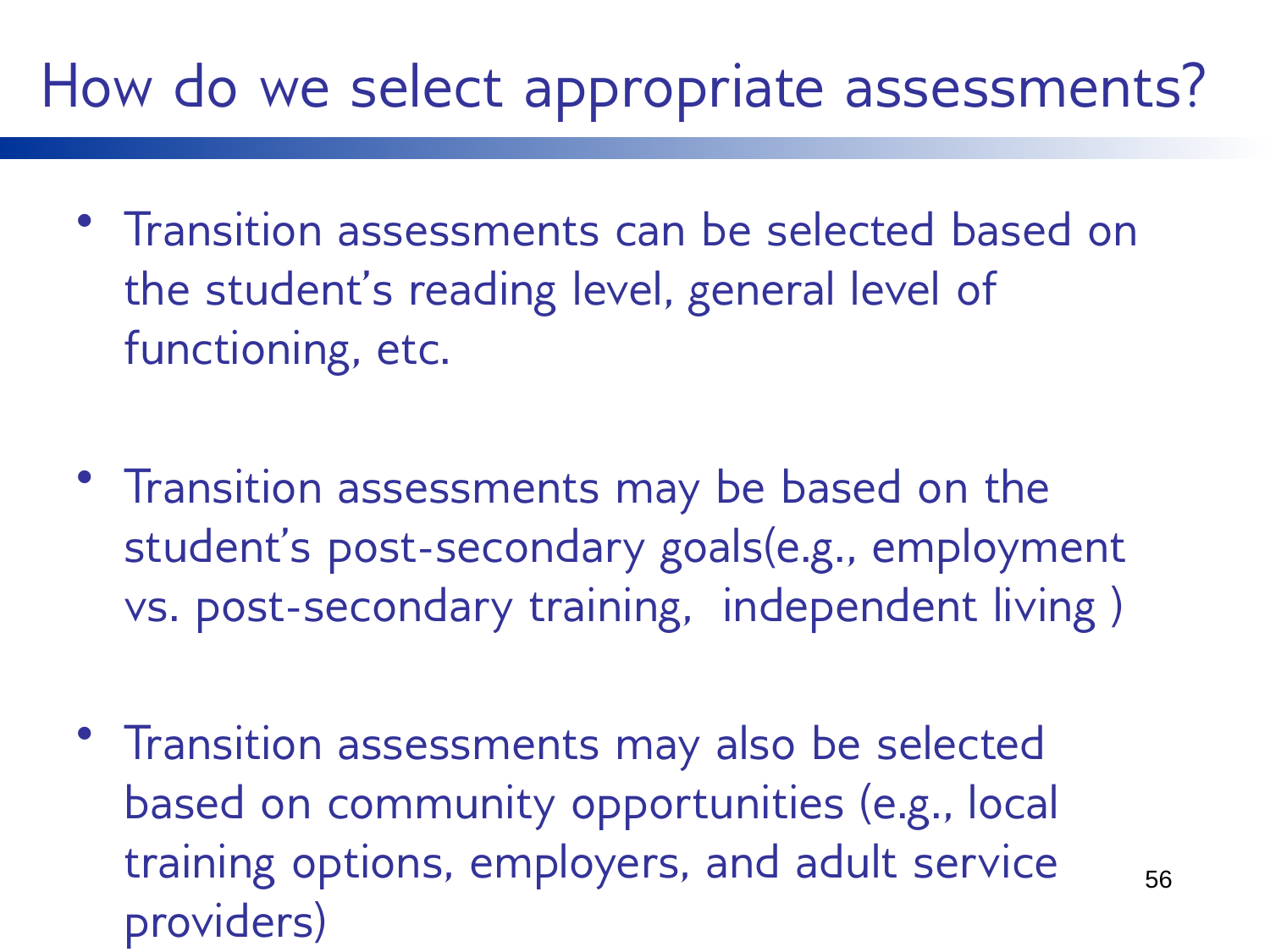

# How do we select appropriate assessments?
Transition assessments can be selected based on the student’s reading level, general level of functioning, etc.

Transition assessments may be based on the student’s post-secondary goals(e.g., employment vs. post-secondary training,  independent living )

Transition assessments may also be selected based on community opportunities (e.g., local training options, employers, and adult service providers)

56